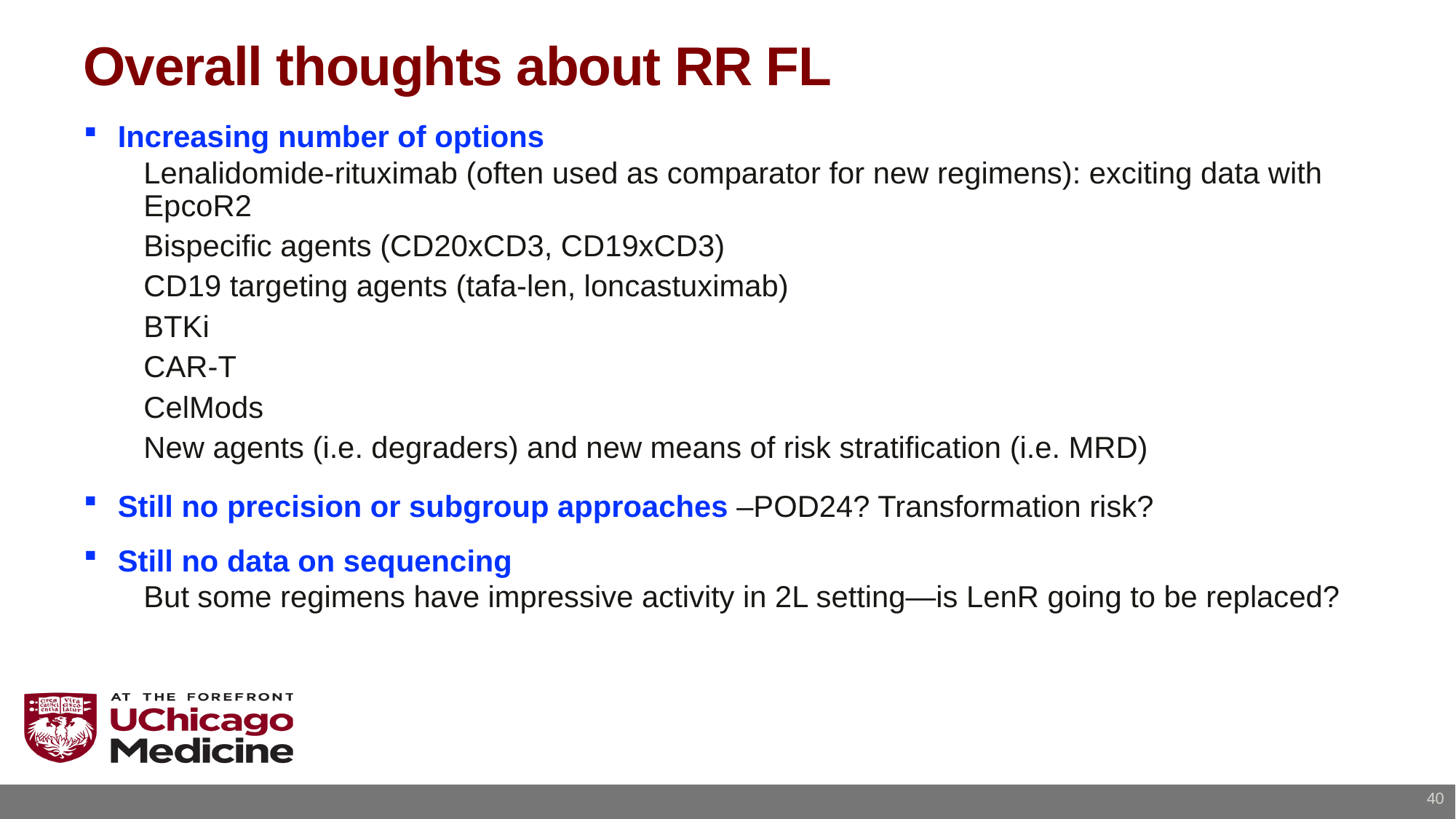

# Overall thoughts about RR FL
Increasing number of options
Lenalidomide-rituximab (often used as comparator for new regimens): exciting data with EpcoR2
Bispecific agents (CD20xCD3, CD19xCD3)
CD19 targeting agents (tafa-len, loncastuximab)
BTKi
CAR-T
CelMods
New agents (i.e. degraders) and new means of risk stratification (i.e. MRD)
Still no precision or subgroup approaches –POD24? Transformation risk?
Still no data on sequencing
But some regimens have impressive activity in 2L setting—is LenR going to be replaced?

40